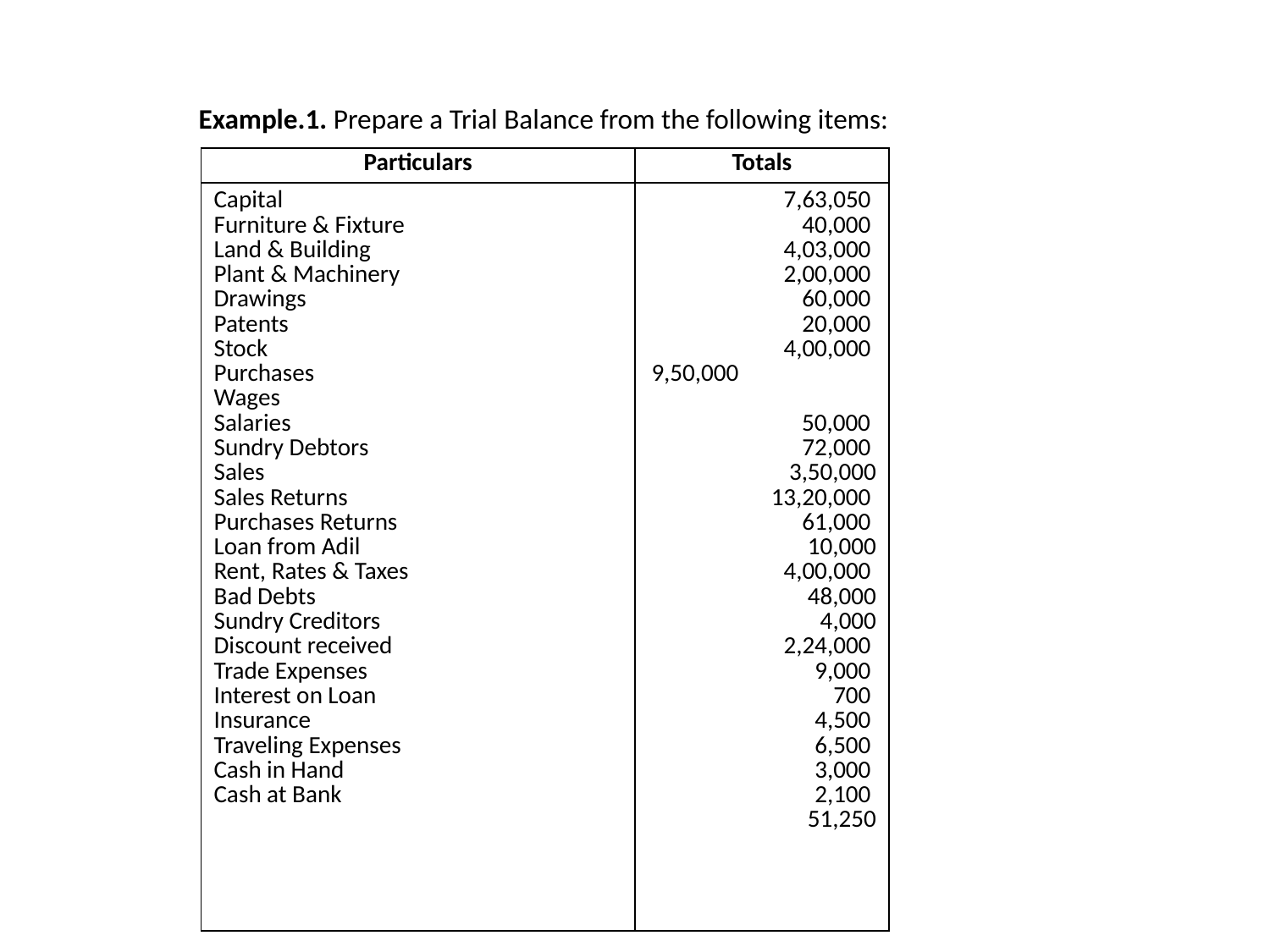

# Example.1. Prepare a Trial Balance from the following items:
| Particulars | Totals |
| --- | --- |
| Capital Furniture & Fixture Land & Building Plant & Machinery Drawings Patents Stock Purchases Wages Salaries Sundry Debtors Sales Sales Returns Purchases Returns Loan from Adil Rent, Rates & Taxes Bad Debts Sundry Creditors Discount received Trade Expenses Interest on Loan Insurance Traveling Expenses Cash in Hand Cash at Bank | 7,63,050 40,000 4,03,000 2,00,000 60,000 20,000 4,00,000 9,50,000 50,000 72,000 3,50,000 13,20,000 61,000 10,000 4,00,000 48,000 4,000 2,24,000 9,000 700 4,500 6,500 3,000 2,100 51,250 |